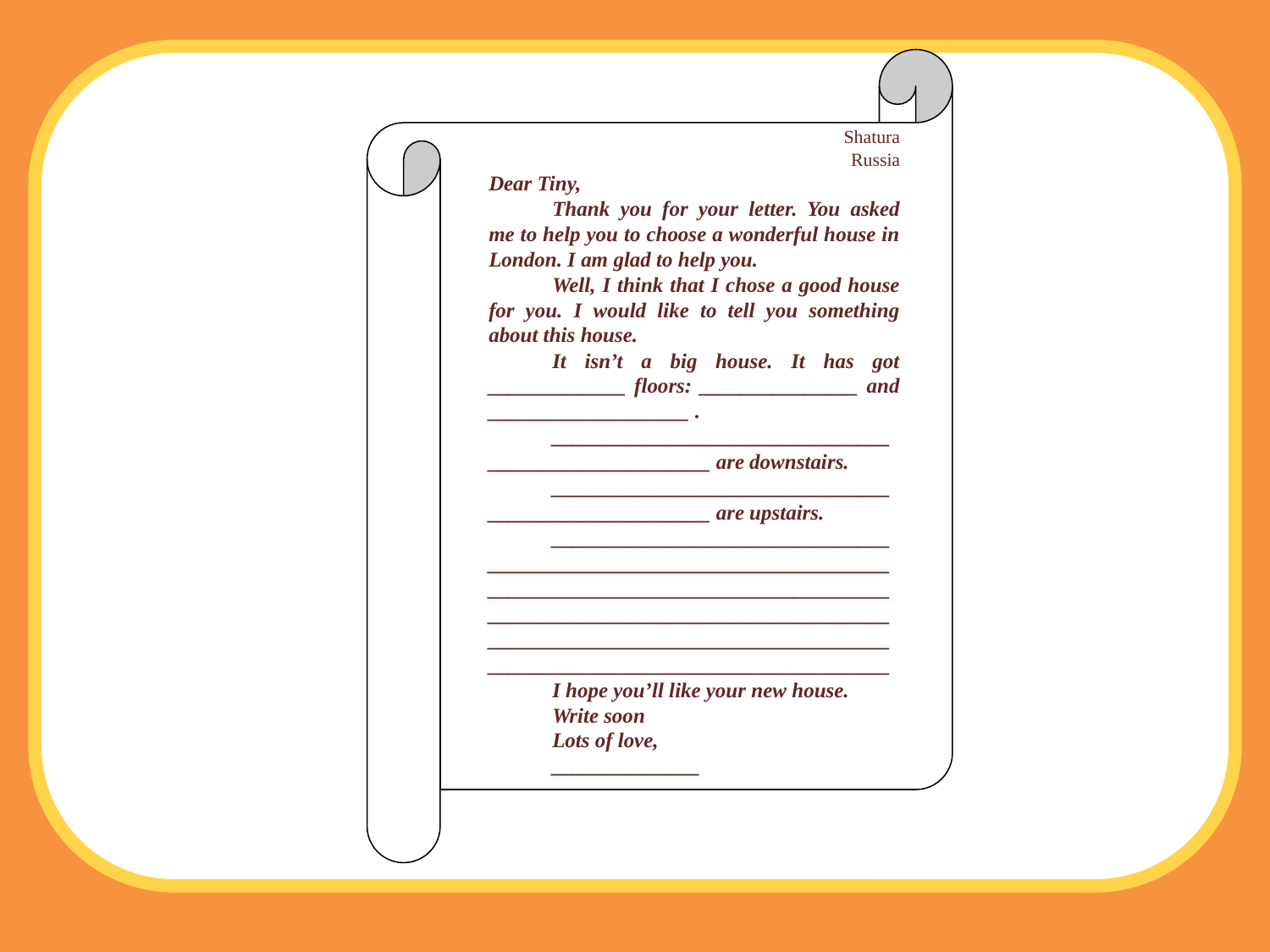

Shatura
Russia
Dear Tiny,
Thank you for your letter. You asked me to help you to choose a wonderful house in London. I am glad to help you.
Well, I think that I chose a good house for you. I would like to tell you something about this house.
It isn’t a big house. It has got _____________ floors: _______________ and ___________________ .
_____________________________________________________ are downstairs.
_____________________________________________________ are upstairs.
______________________________________________________________________________________________________________________________________________________________________________________________________________________________
I hope you’ll like your new house.
Write soon
Lots of love,
______________